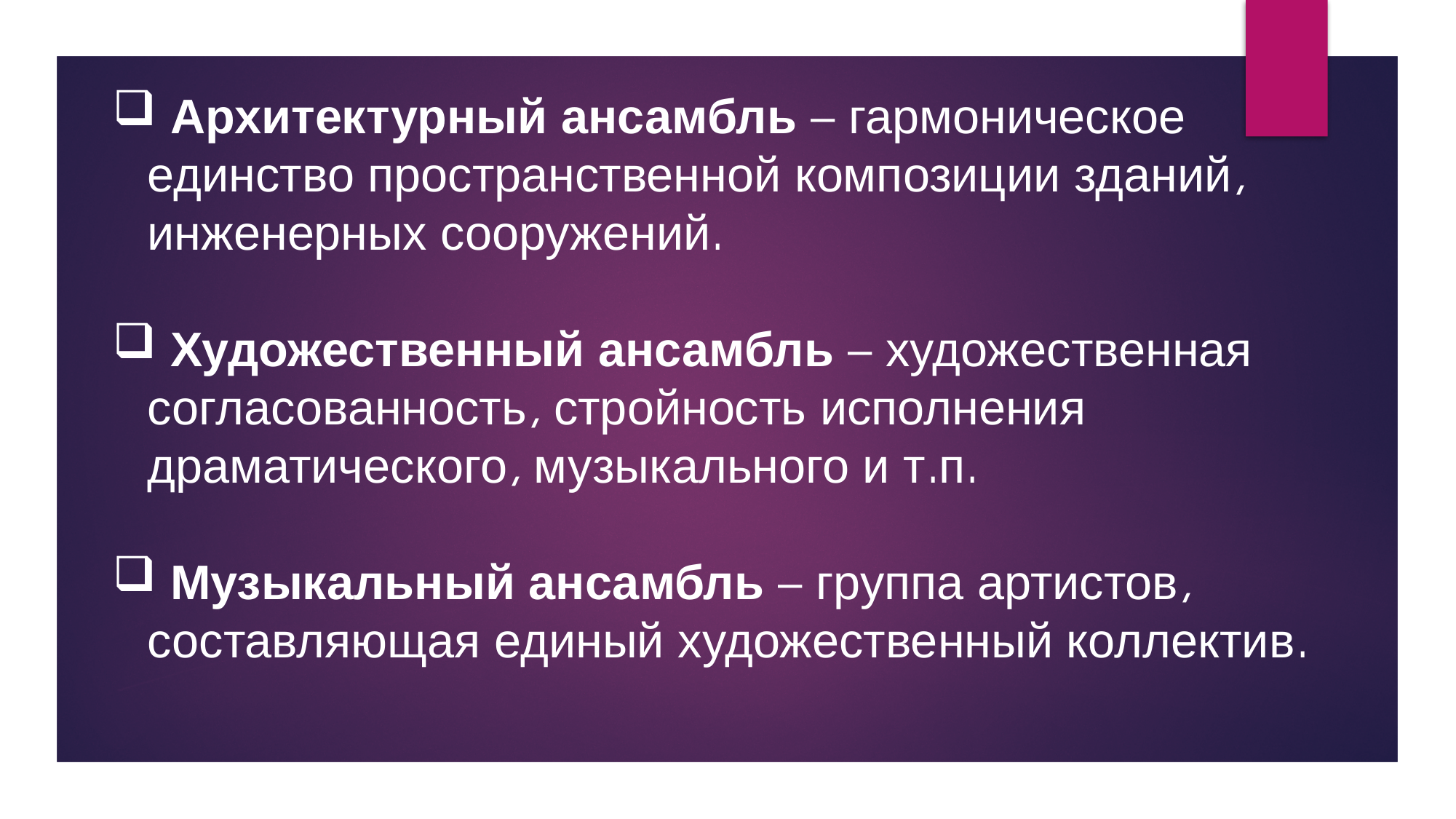

Архитектурный ансамбль – гармоническое единство пространственной композиции зданий, инженерных сооружений.

 Художественный ансамбль – художественная согласованность, стройность исполнения драматического, музыкального и т.п.

 Музыкальный ансамбль – группа артистов, составляющая единый художественный коллектив.